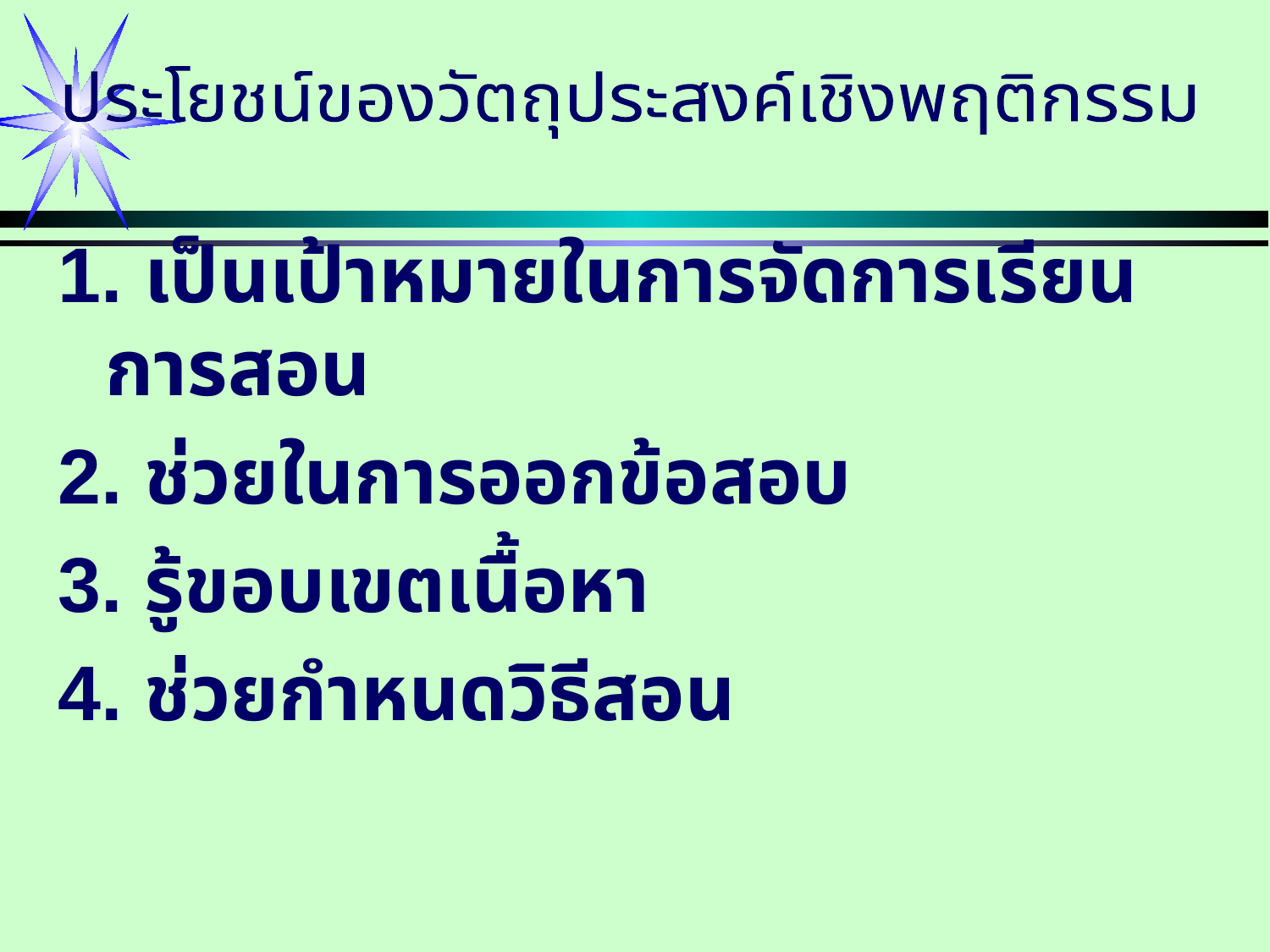

1. เป็นเป้าหมายในการจัดการเรียนการสอน
2. ช่วยในการออกข้อสอบ
3. รู้ขอบเขตเนื้อหา
4. ช่วยกำหนดวิธีสอน
ประโยชน์ของวัตถุประสงค์เชิงพฤติกรรม